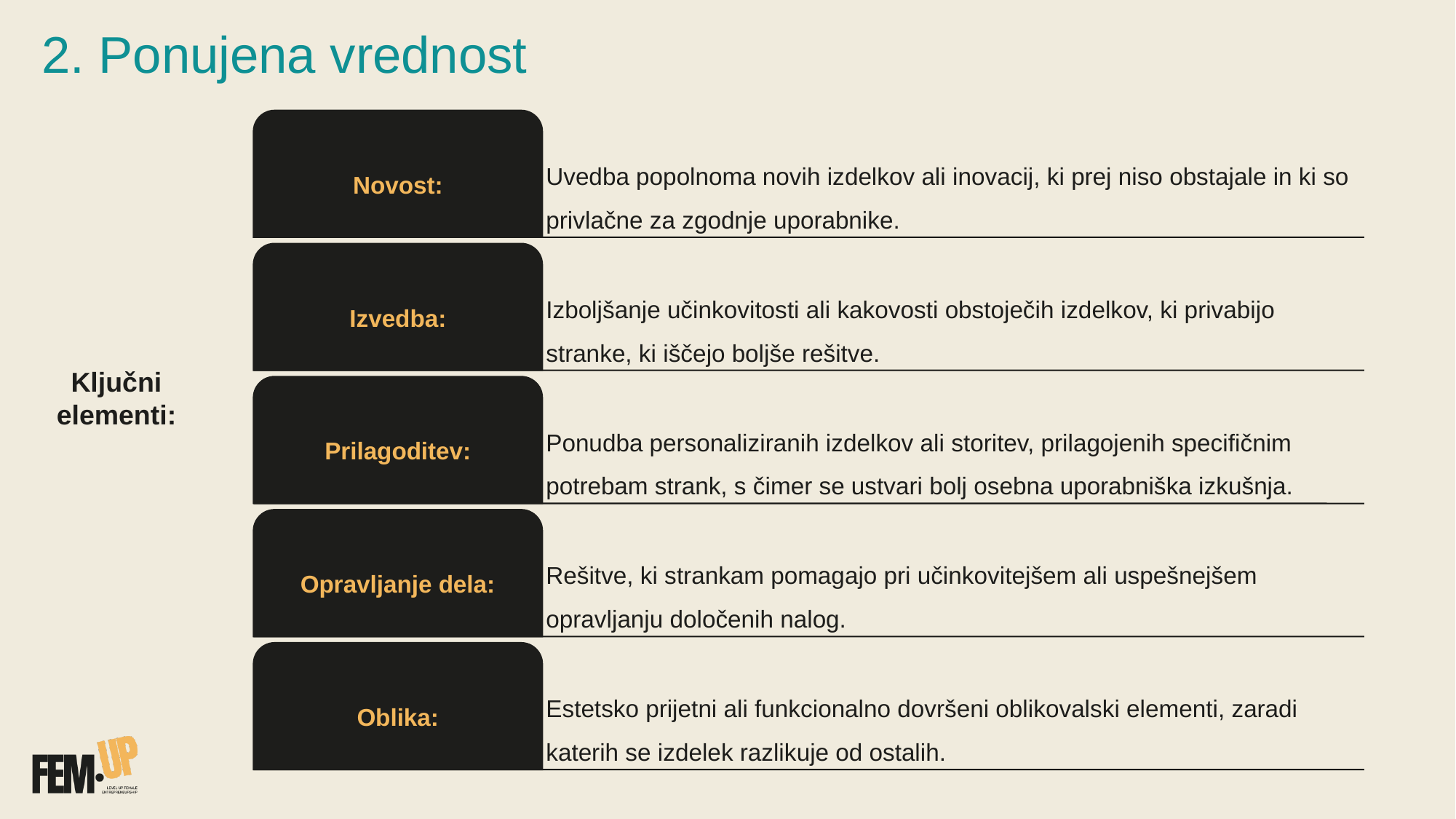

# 2. Ponujena vrednost
Uvedba popolnoma novih izdelkov ali inovacij, ki prej niso obstajale in ki so privlačne za zgodnje uporabnike.
Novost:
Izboljšanje učinkovitosti ali kakovosti obstoječih izdelkov, ki privabijo stranke, ki iščejo boljše rešitve.
Izvedba:
Ponudba personaliziranih izdelkov ali storitev, prilagojenih specifičnim potrebam strank, s čimer se ustvari bolj osebna uporabniška izkušnja.
Prilagoditev:
Rešitve, ki strankam pomagajo pri učinkovitejšem ali uspešnejšem opravljanju določenih nalog.
Opravljanje dela:
Estetsko prijetni ali funkcionalno dovršeni oblikovalski elementi, zaradi katerih se izdelek razlikuje od ostalih.
Oblika:
Ključni elementi: